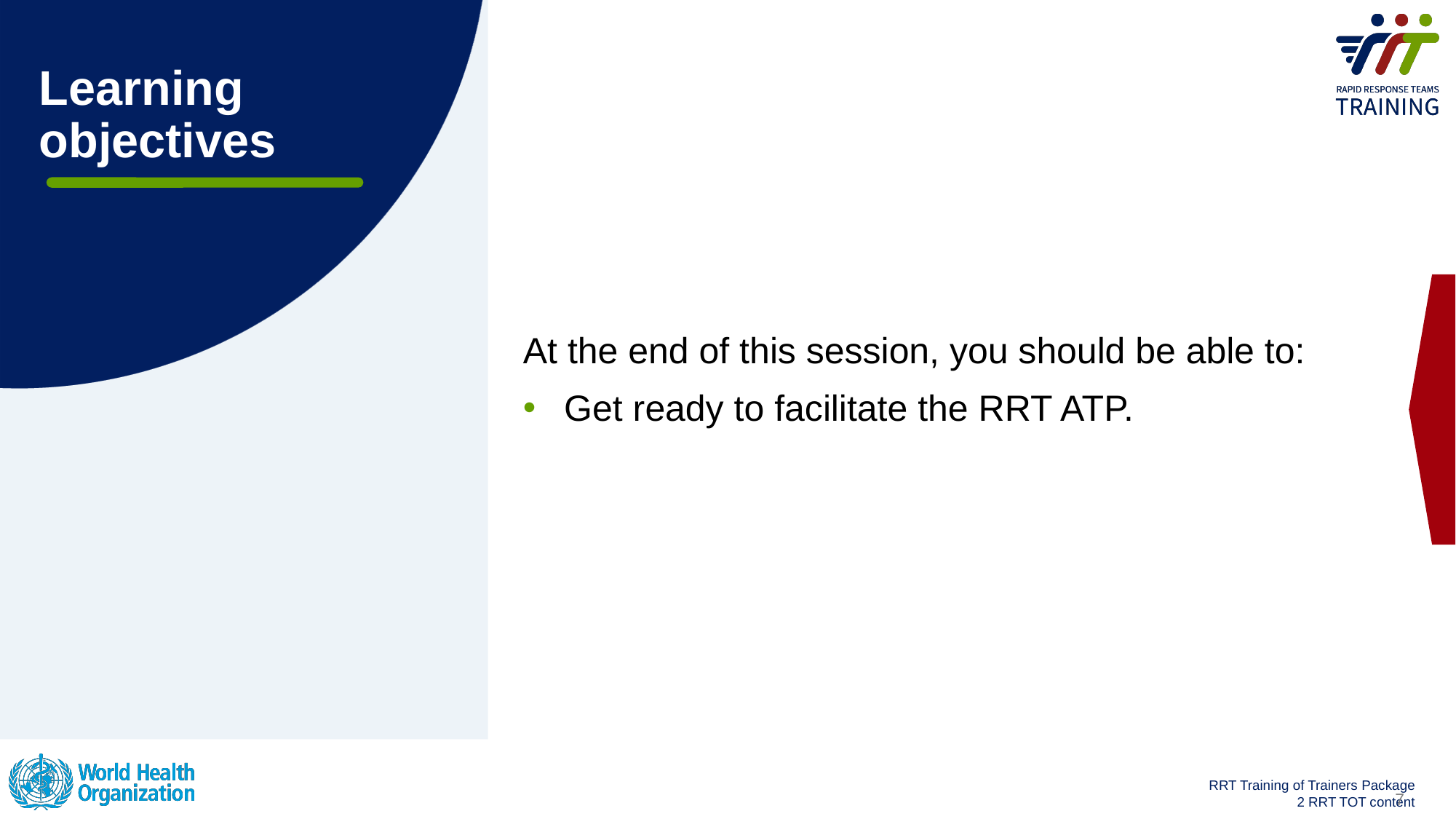

# Learning objectives

At the end of this session, you should be able to:
Get ready to facilitate the RRT ATP.